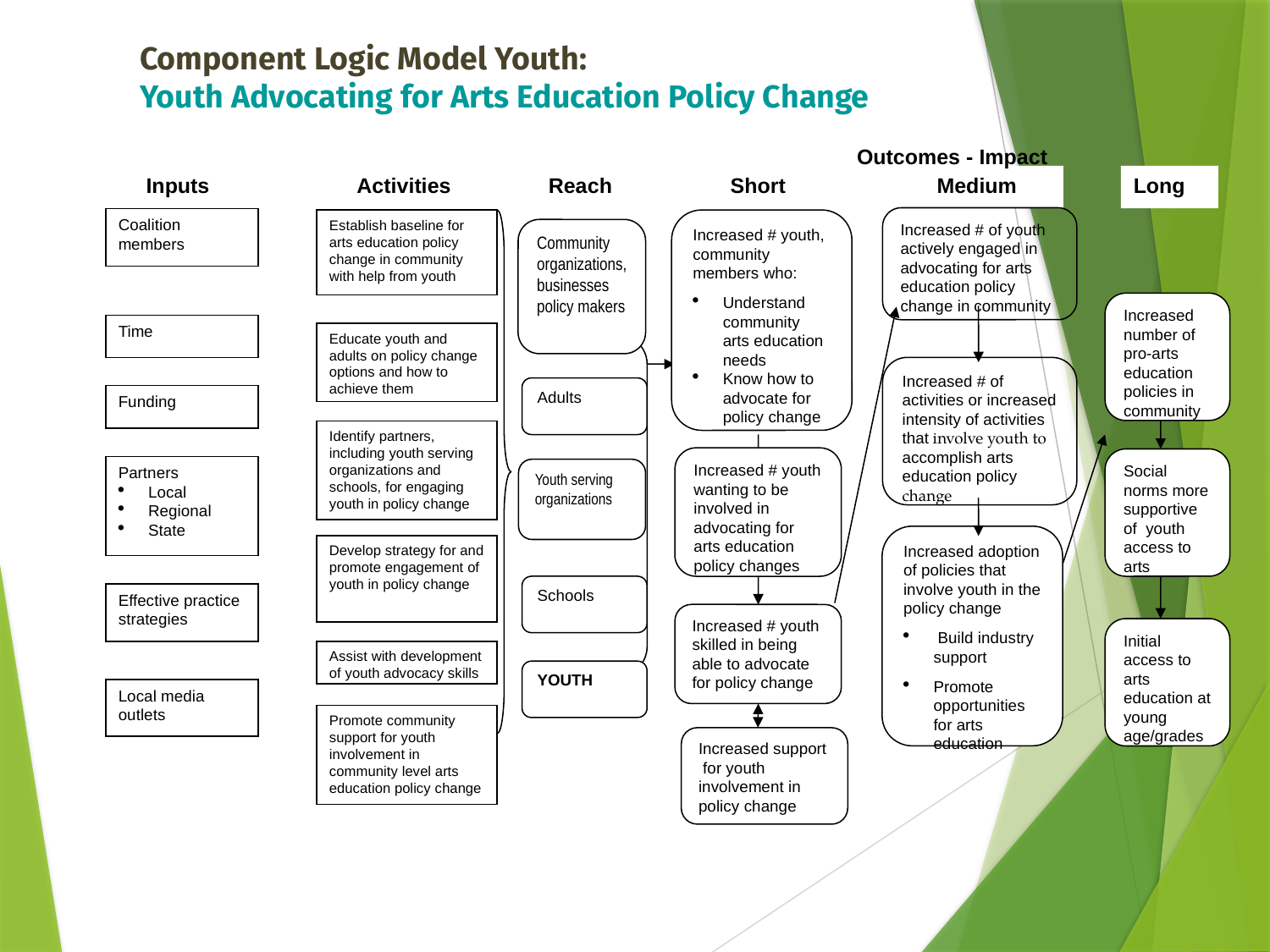

# Component Logic Model Youth: Youth Advocating for Arts Education Policy Change

Outcomes - Impact
Inputs
Activities
Reach
Short
Medium
Long
Increased # of youth actively engaged in advocating for arts education policy change in community
Coalition members
Establish baseline for arts education policy change in community with help from youth

Increased # youth, community members who:
Understand community arts education needs
Know how to advocate for policy change
Community organizations, businesses policy makers

Increased number of pro-arts education policies in community

Time
Educate youth and adults on policy change options and how to achieve them

Increased # of activities or increased intensity of activities that involve youth to accomplish arts education policy change

Adults
Funding

Identify partners, including youth serving organizations and schools, for engaging youth in policy change

Increased # youth wanting to be involved in advocating for arts education policy changes

Social norms more supportive of  youth access to arts
Partners
Local
Regional
State
Youth serving organizations

Increased adoption of policies that involve youth in the policy change
 Build industry support
Promote opportunities for arts education

Develop strategy for and promote engagement of youth in policy change
Schools

Effective practice strategies
Increased # youth skilled in being able to advocate for policy change
Initial access to arts education at young age/grades
Assist with development of youth advocacy skills
YOUTH

Local media outlets

Promote community support for youth involvement in community level arts education policy change
Increased support  for youth involvement in policy change